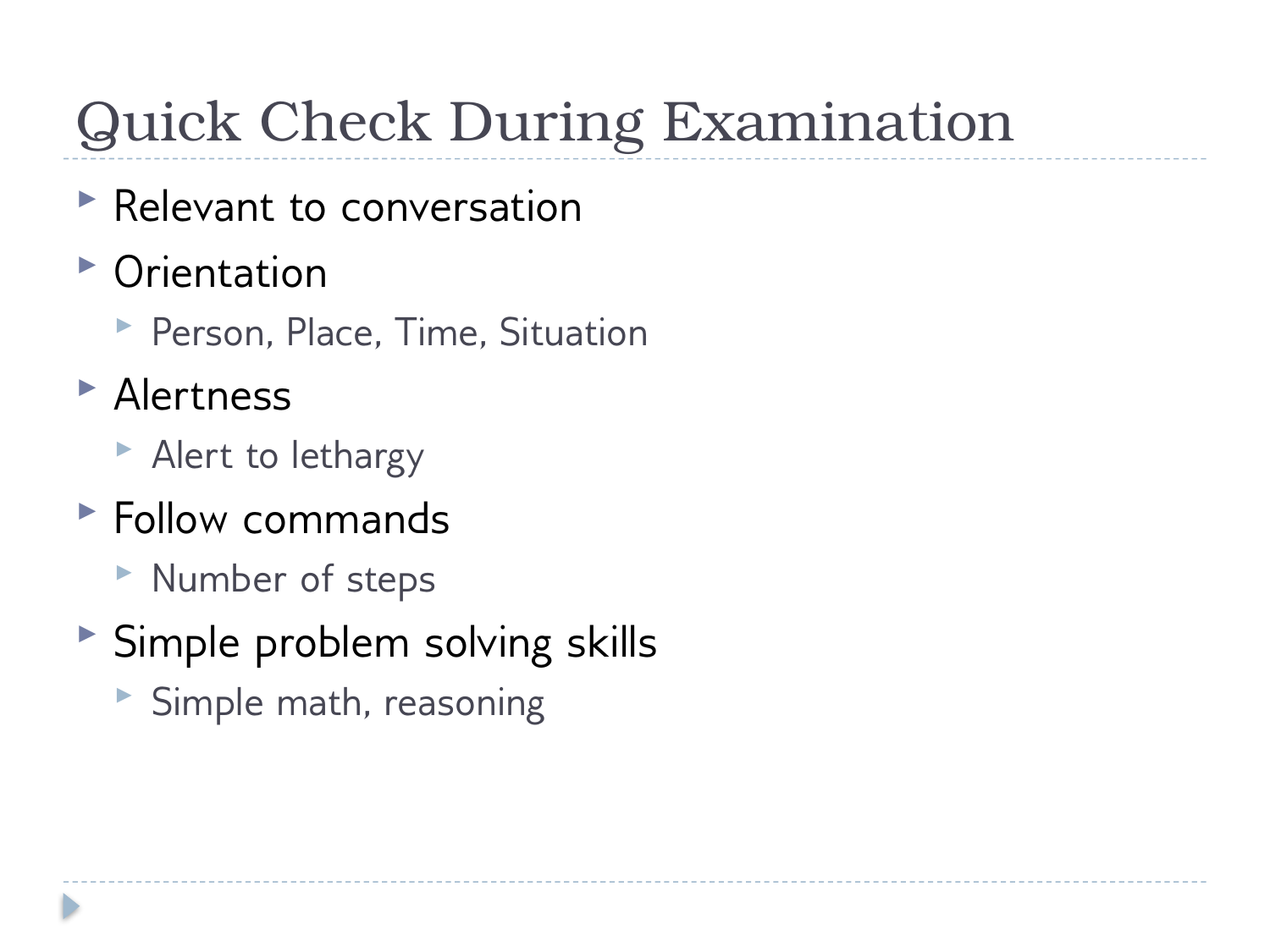

# Quick Check During Examination
Relevant to conversation
Orientation
Person, Place, Time, Situation
Alertness
Alert to lethargy
Follow commands
Number of steps
Simple problem solving skills
Simple math, reasoning